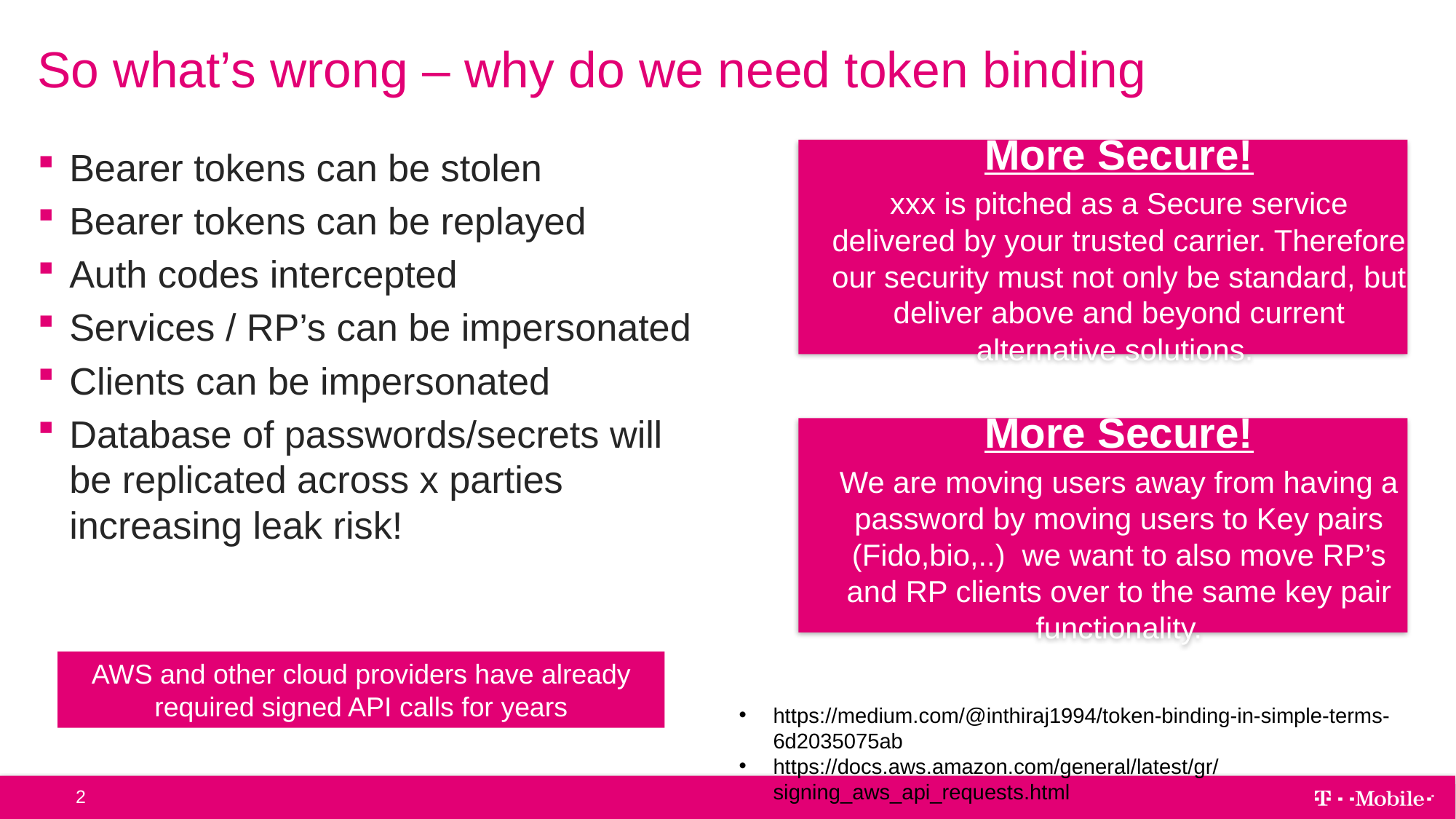

# So what’s wrong – why do we need token binding
Bearer tokens can be stolen
Bearer tokens can be replayed
Auth codes intercepted
Services / RP’s can be impersonated
Clients can be impersonated
Database of passwords/secrets will be replicated across x parties increasing leak risk!

More Secure!
xxx is pitched as a Secure service delivered by your trusted carrier. Therefore our security must not only be standard, but deliver above and beyond current alternative solutions.
More Secure!
We are moving users away from having a password by moving users to Key pairs (Fido,bio,..)  we want to also move RP’s and RP clients over to the same key pair functionality.
AWS and other cloud providers have already required signed API calls for years
https://medium.com/@inthiraj1994/token-binding-in-simple-terms-6d2035075ab
https://docs.aws.amazon.com/general/latest/gr/signing_aws_api_requests.html